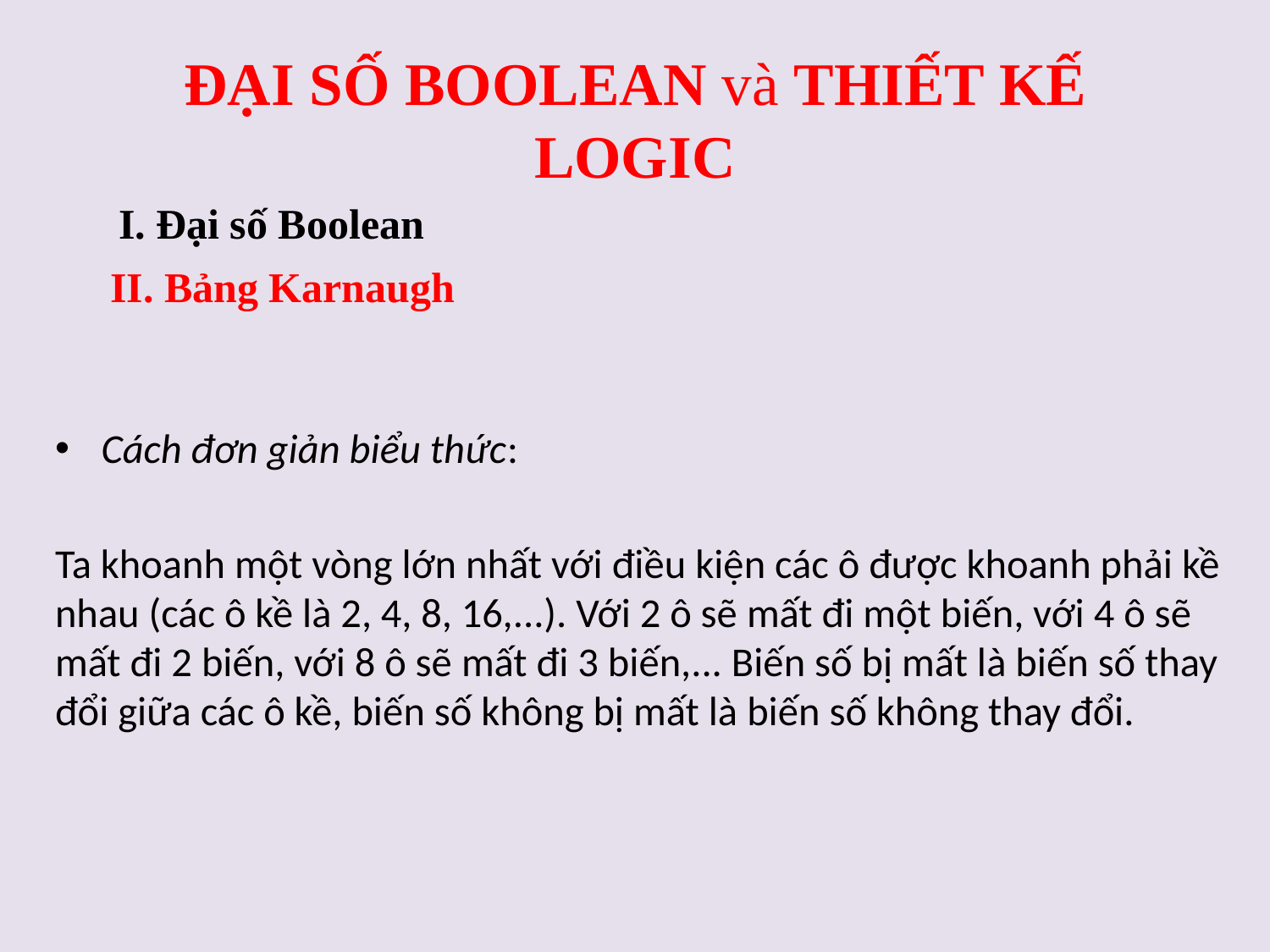

# đại số boolean và thiết kế logic
I. Đại số Boolean
II. Bảng Karnaugh
Cách đơn giản biểu thức:

Ta khoanh một vòng lớn nhất với điều kiện các ô được khoanh phải kề nhau (các ô kề là 2, 4, 8, 16,...). Với 2 ô sẽ mất đi một biến, với 4 ô sẽ mất đi 2 biến, với 8 ô sẽ mất đi 3 biến,... Biến số bị mất là biến số thay đổi giữa các ô kề, biến số không bị mất là biến số không thay đổi.